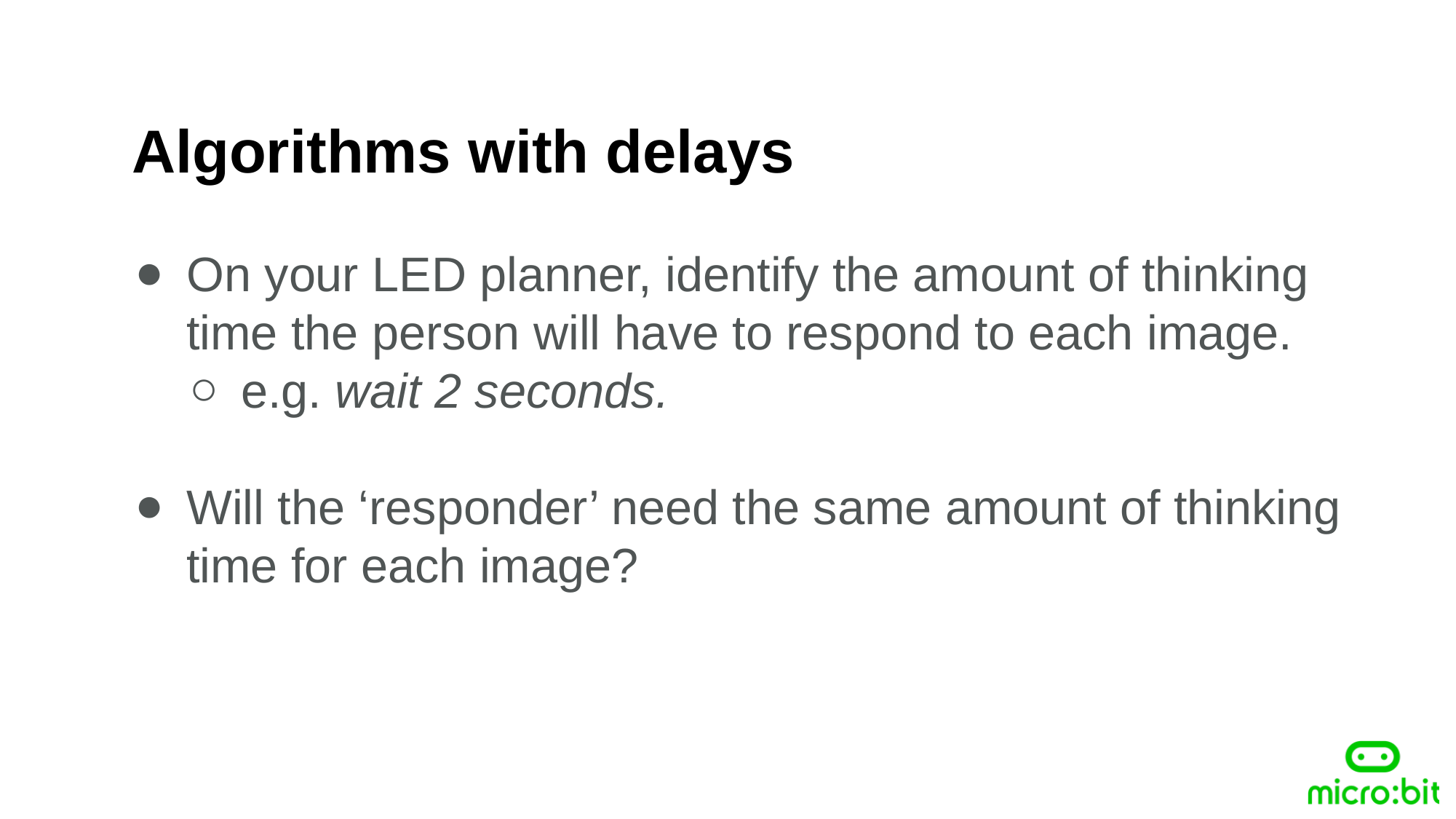

Algorithms with delays

On your LED planner, identify the amount of thinking time the person will have to respond to each image.
e.g. wait 2 seconds.

Will the ‘responder’ need the same amount of thinking time for each image?